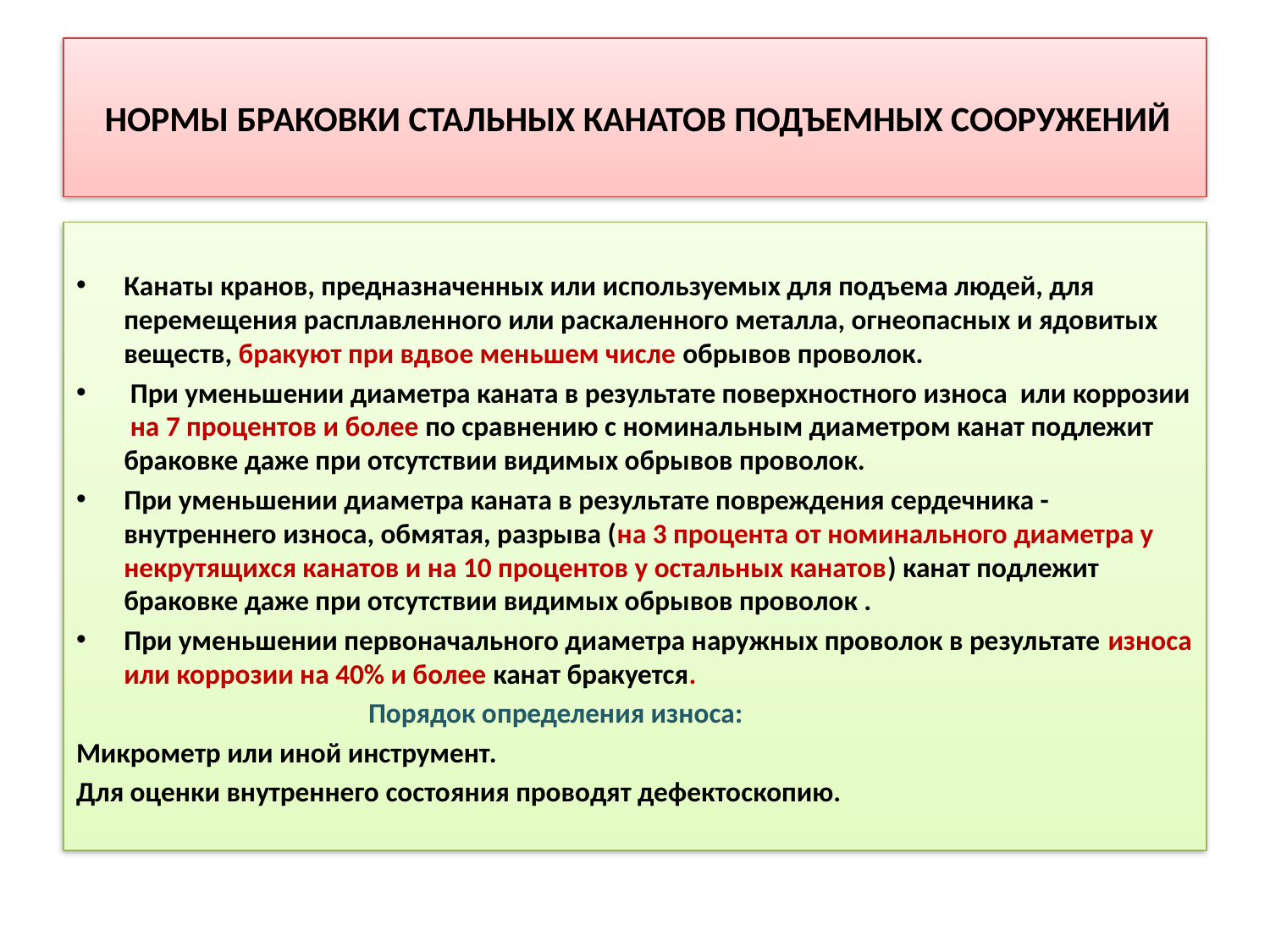

# НОРМЫ БРАКОВКИ СТАЛЬНЫХ КАНАТОВ ПОДЪЕМНЫХ СООРУЖЕНИЙ

Канаты кранов, предназначенных или используемых для подъема людей, для перемещения расплавленного или раскаленного металла, огнеопасных и ядовитых веществ, бракуют при вдвое меньшем числе обрывов проволок.
 При уменьшении диаметра каната в результате поверхностного износа  или коррозии  на 7 процентов и более по сравнению с номинальным диаметром канат подлежит браковке даже при отсутствии видимых обрывов проволок.
При уменьшении диаметра каната в результате повреждения сердечника - внутреннего износа, обмятая, разрыва (на 3 процента от номинального диаметра у некрутящихся канатов и на 10 процентов у остальных канатов) канат подлежит браковке даже при отсутствии видимых обрывов проволок .
При уменьшении первоначального диаметра наружных проволок в результате износа или коррозии на 40% и более канат бракуется.
                                              Порядок определения износа:
Микрометр или иной инструмент.
Для оценки внутреннего состояния проводят дефектоскопию.